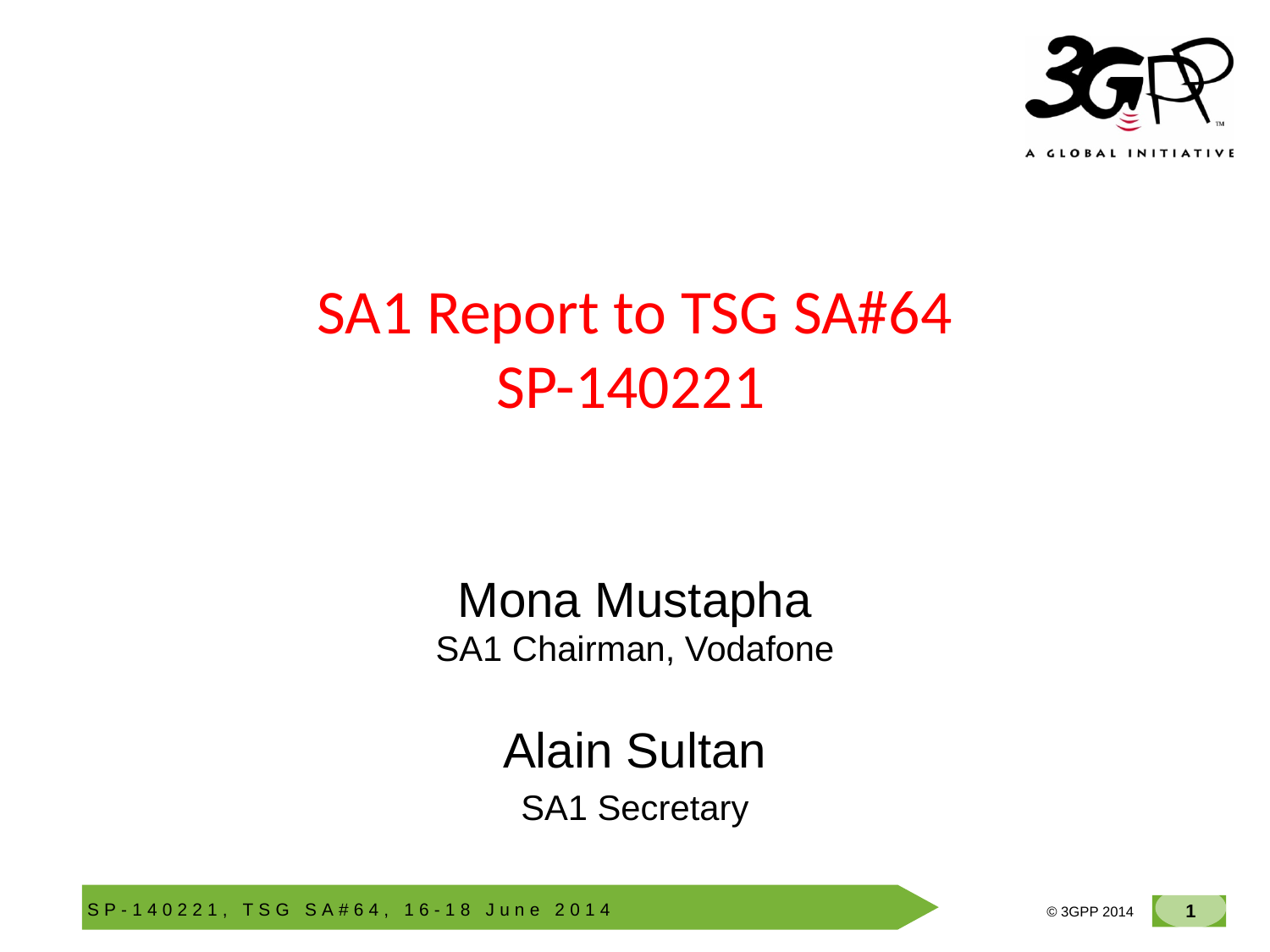

# SA1 Report to TSG SA#64 SP-140221
Mona Mustapha
SA1 Chairman, Vodafone

Alain Sultan
SA1 Secretary